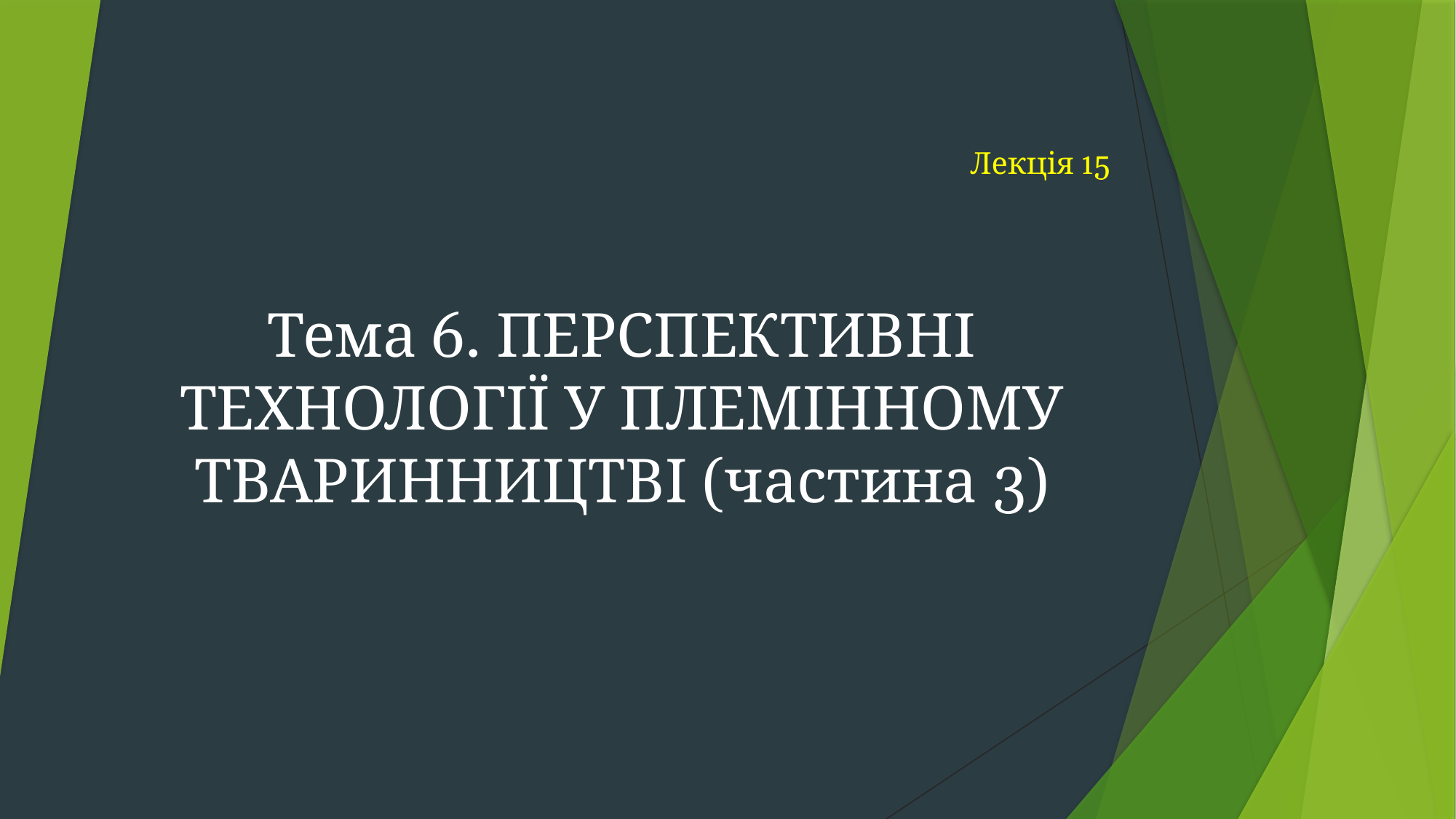

# Лекція 15
Тема 6. ПЕРСПЕКТИВНІ ТЕХНОЛОГІЇ У ПЛЕМІННОМУ ТВАРИННИЦТВІ (частина 3)